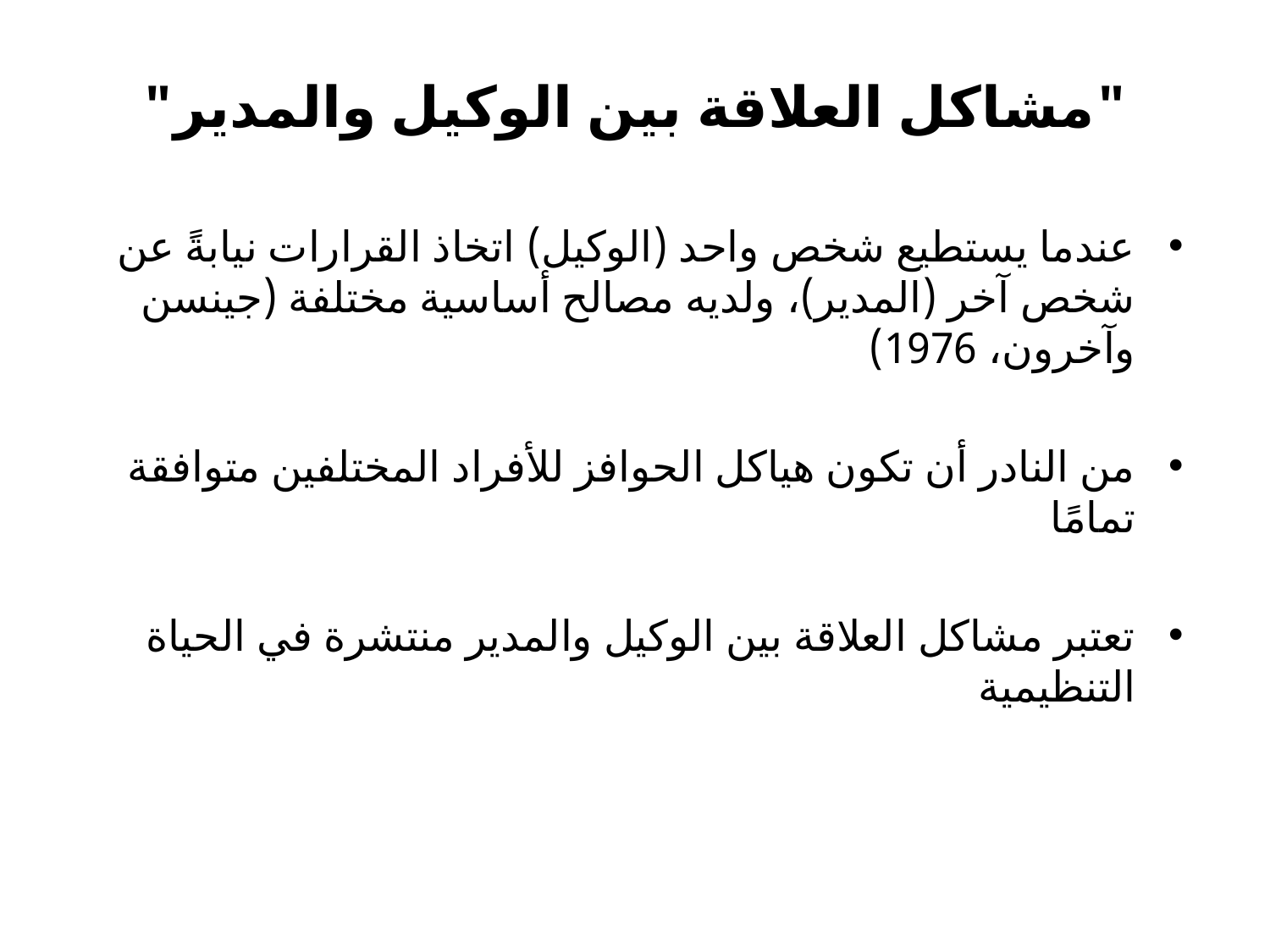

# "مشاكل العلاقة بين الوكيل والمدير"
عندما يستطيع شخص واحد (الوكيل) اتخاذ القرارات نيابةً عن شخص آخر (المدير)، ولديه مصالح أساسية مختلفة (جينسن وآخرون، 1976)

من النادر أن تكون هياكل الحوافز للأفراد المختلفين متوافقة تمامًا

تعتبر مشاكل العلاقة بين الوكيل والمدير منتشرة في الحياة التنظيمية